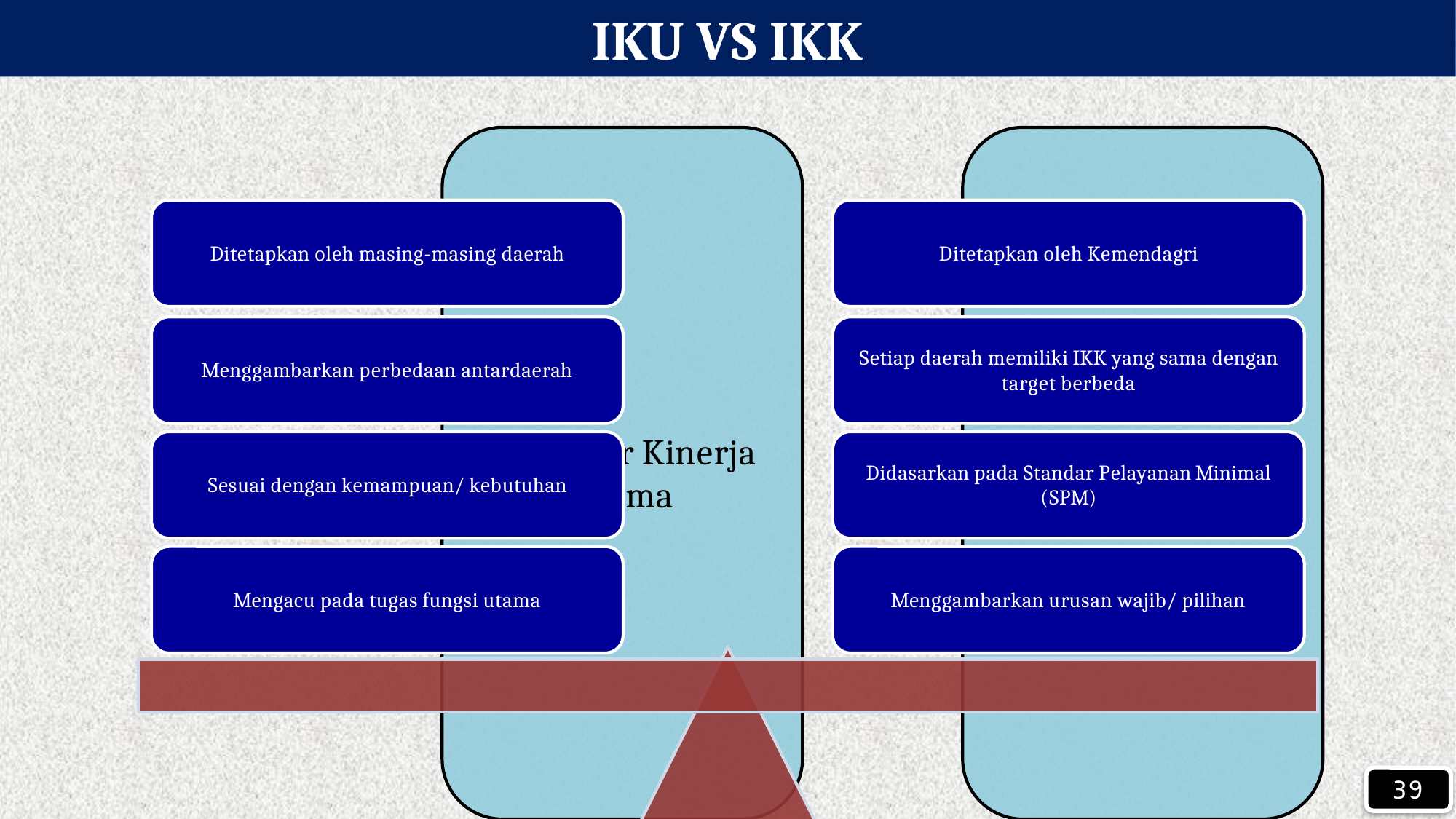

# IKU VS IKK
Mengacu pada tugas fungsi utama
Sesuai dengan kemampuan/ kebutuhan
Indikator Kinerja Kunci
Menggambarkan urusan wajib/ pilihan
Didasarkan pada Standar Pelayanan Minimal (SPM)
Setiap daerah memiliki IKK yang sama dengan target berbeda
Menggambarkan perbedaan antardaerah
Ditetapkan oleh masing-masing daerah
Ditetapkan oleh Kemendagri
39
39